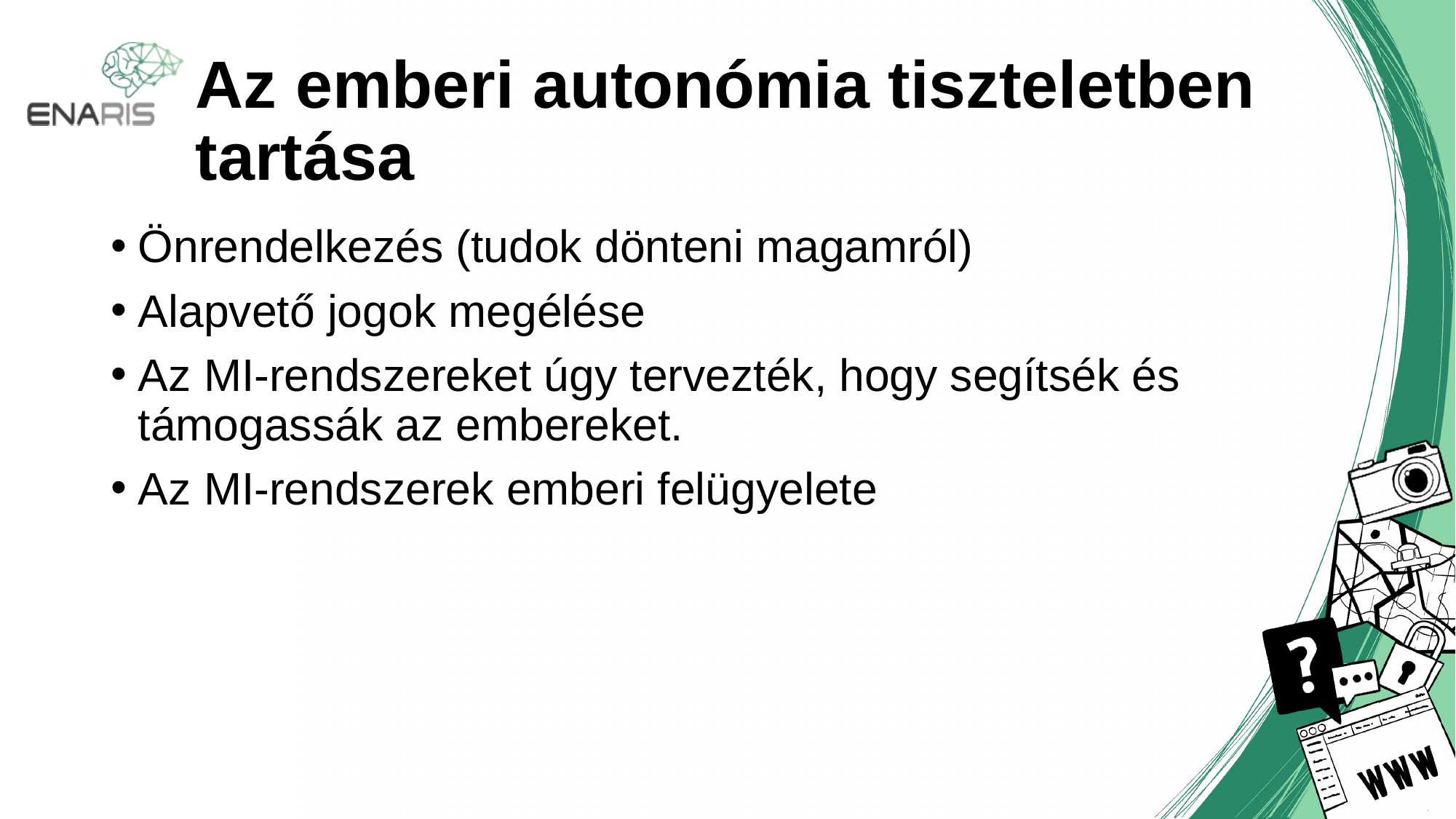

# Az emberi autonómia tiszteletben tartása
Önrendelkezés (tudok dönteni magamról)
Alapvető jogok megélése
Az MI-rendszereket úgy tervezték, hogy segítsék és támogassák az embereket.
Az MI-rendszerek emberi felügyelete